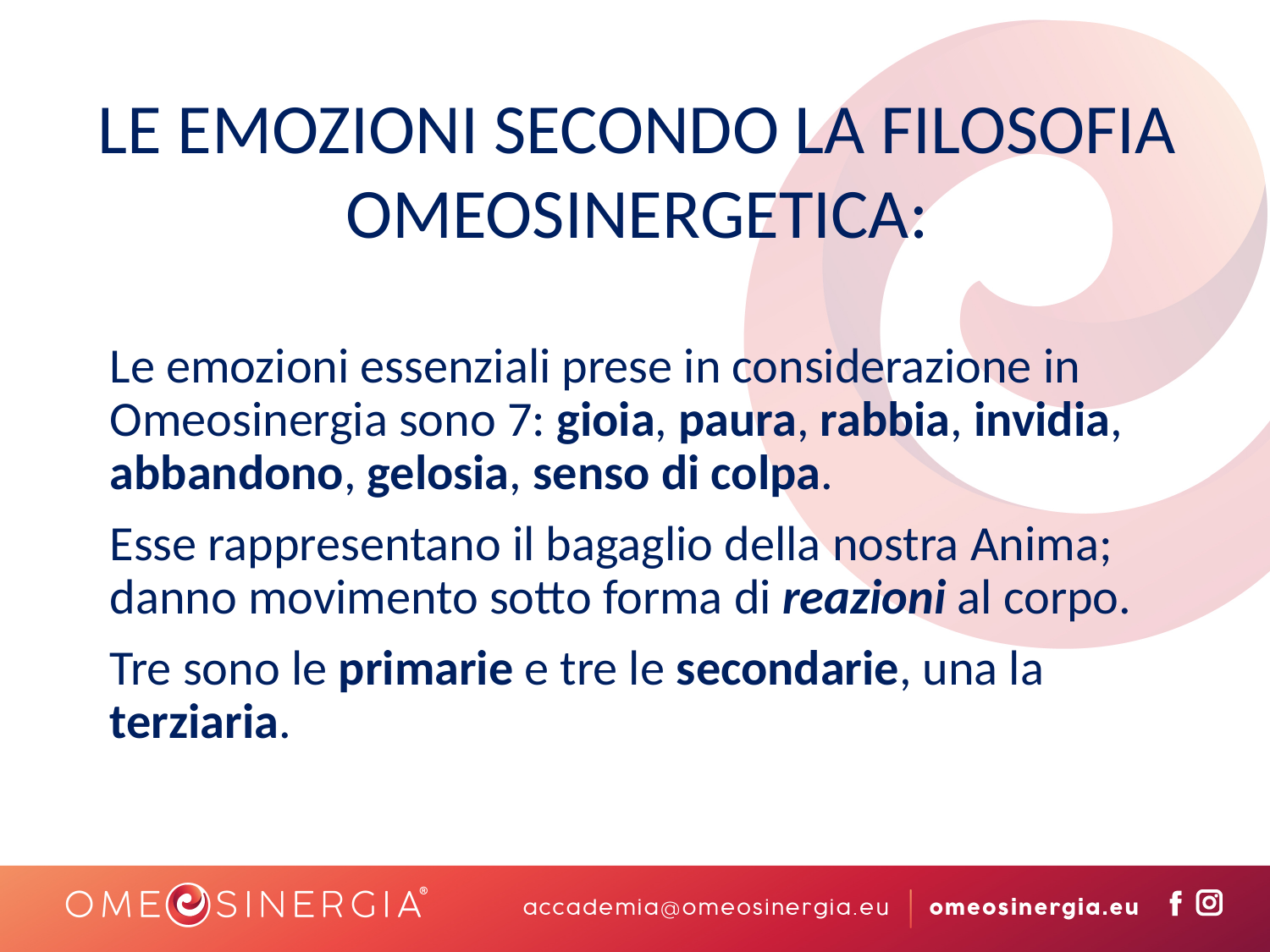

LE EMOZIONI SECONDO LA FILOSOFIA OMEOSINERGETICA:

Le emozioni essenziali prese in considerazione in Omeosinergia sono 7: gioia, paura, rabbia, invidia, abbandono, gelosia, senso di colpa.
Esse rappresentano il bagaglio della nostra Anima; danno movimento sotto forma di reazioni al corpo.
Tre sono le primarie e tre le secondarie, una la terziaria.